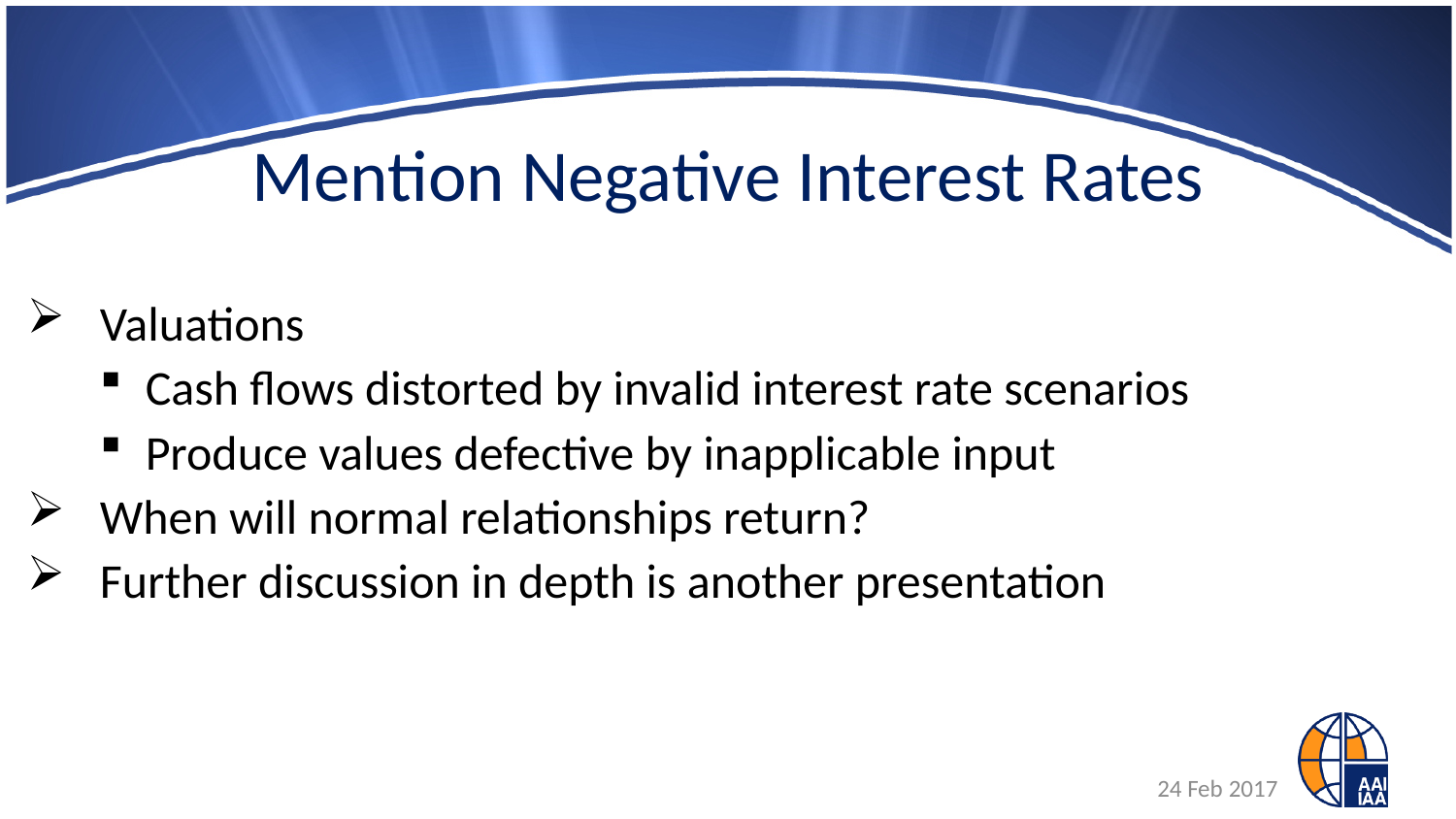

# Mention Negative Interest Rates
Valuations
Cash flows distorted by invalid interest rate scenarios
Produce values defective by inapplicable input
When will normal relationships return?
Further discussion in depth is another presentation
24 Feb 2017